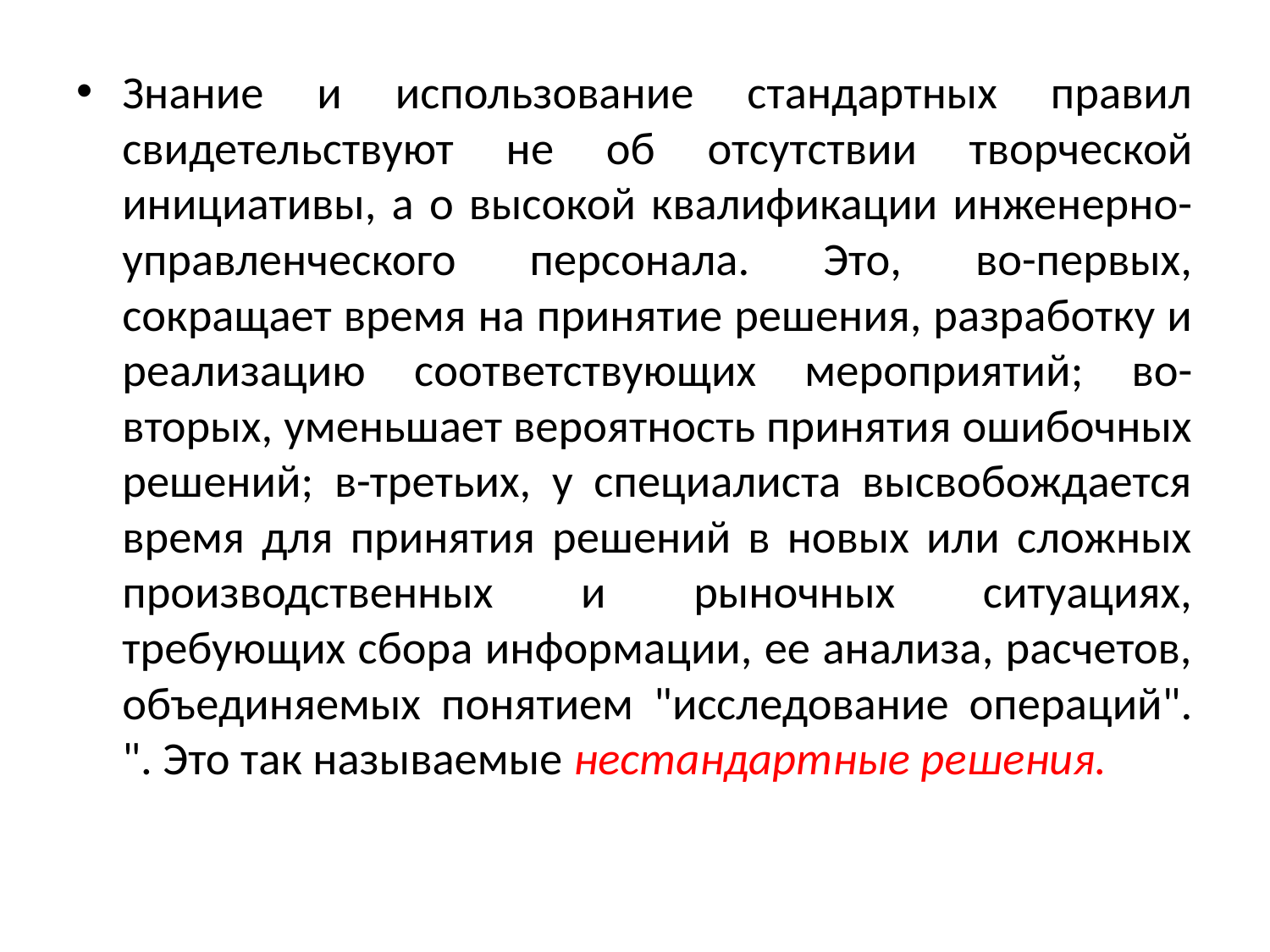

Знание и использование стандартных правил свидетельствуют не об отсутствии творческой инициативы, а о высокой квалификации инженерно-управленческого персонала. Это, во-первых, сокращает время на принятие решения, разработку и реализацию соответствующих мероприятий; во-вторых, уменьшает вероятность принятия ошибочных решений; в-третьих, у специалиста высвобождается время для принятия решений в новых или сложных производственных и рыночных ситуациях, требующих сбора информации, ее анализа, расчетов, объединяемых понятием "исследование операций". ". Это так называемые нестандартные решения.